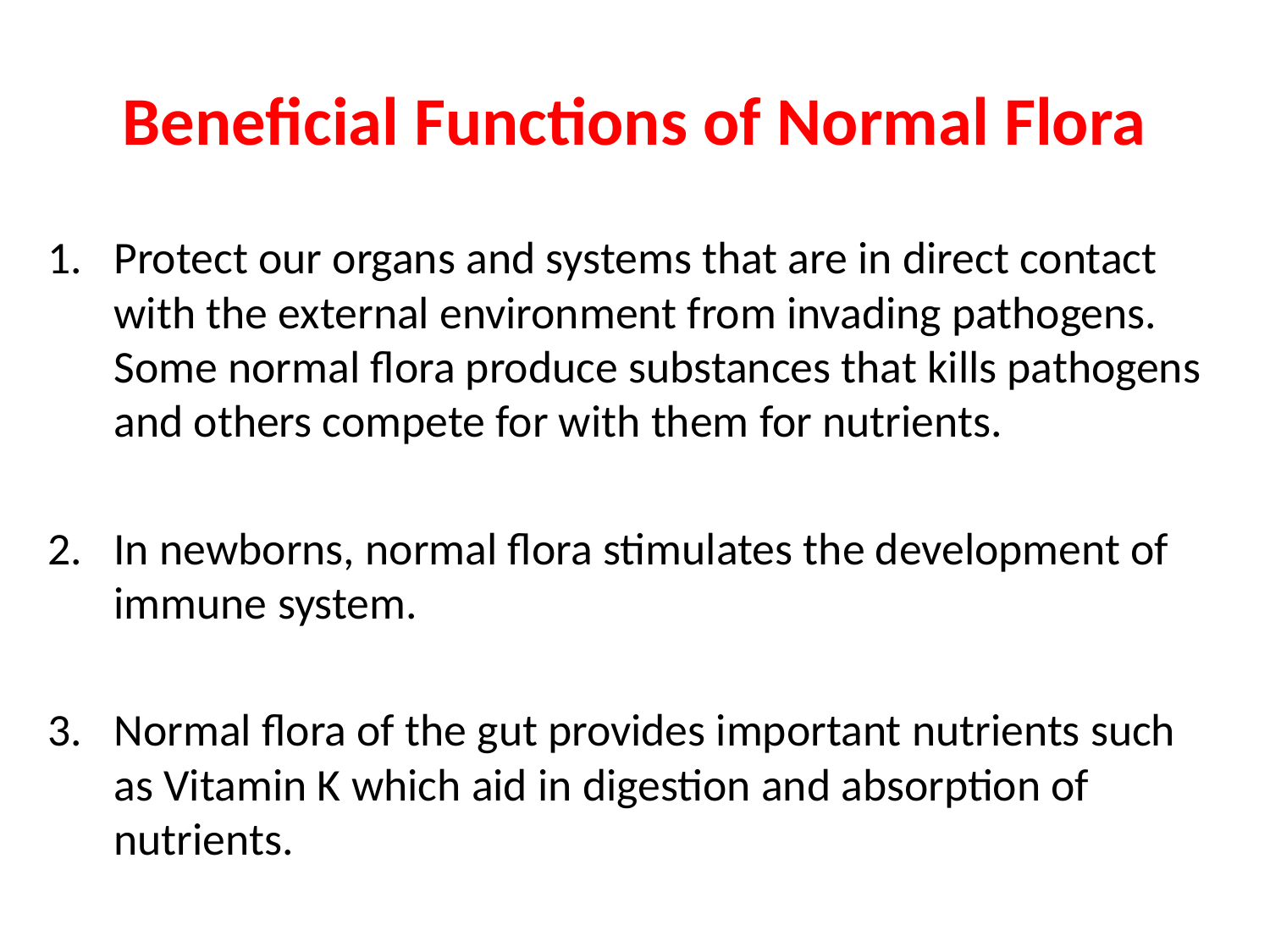

# Beneficial Functions of Normal Flora
Protect our organs and systems that are in direct contact with the external environment from invading pathogens. Some normal flora produce substances that kills pathogens and others compete for with them for nutrients.

In newborns, normal flora stimulates the development of immune system.

Normal flora of the gut provides important nutrients such as Vitamin K which aid in digestion and absorption of nutrients.